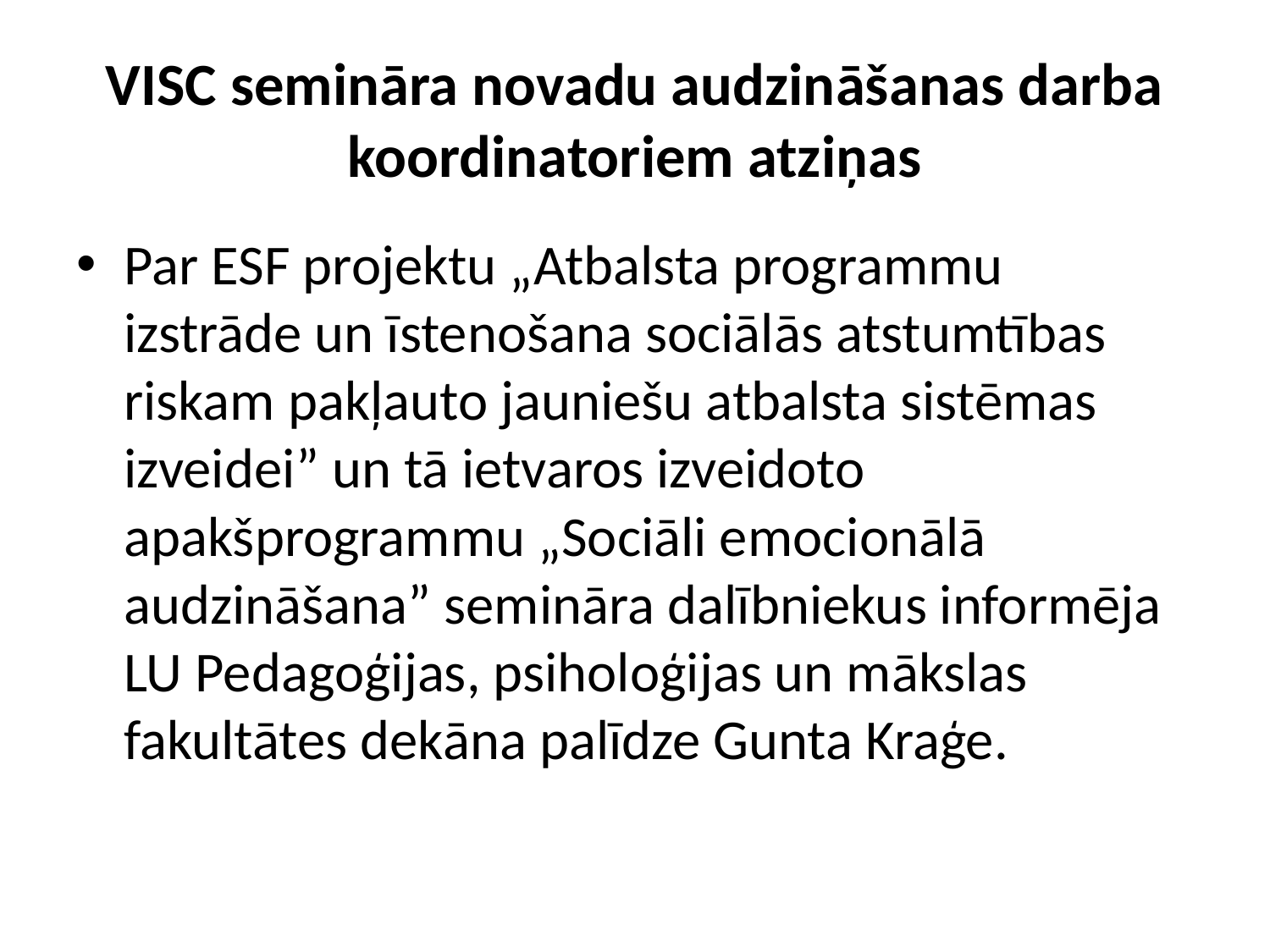

# VISC semināra novadu audzināšanas darba koordinatoriem atziņas
Par ESF projektu „Atbalsta programmu izstrāde un īstenošana sociālās atstumtības riskam pakļauto jauniešu atbalsta sistēmas izveidei” un tā ietvaros izveidoto apakšprogrammu „Sociāli emocionālā audzināšana” semināra dalībniekus informēja LU Pedagoģijas, psiholoģijas un mākslas fakultātes dekāna palīdze Gunta Kraģe.